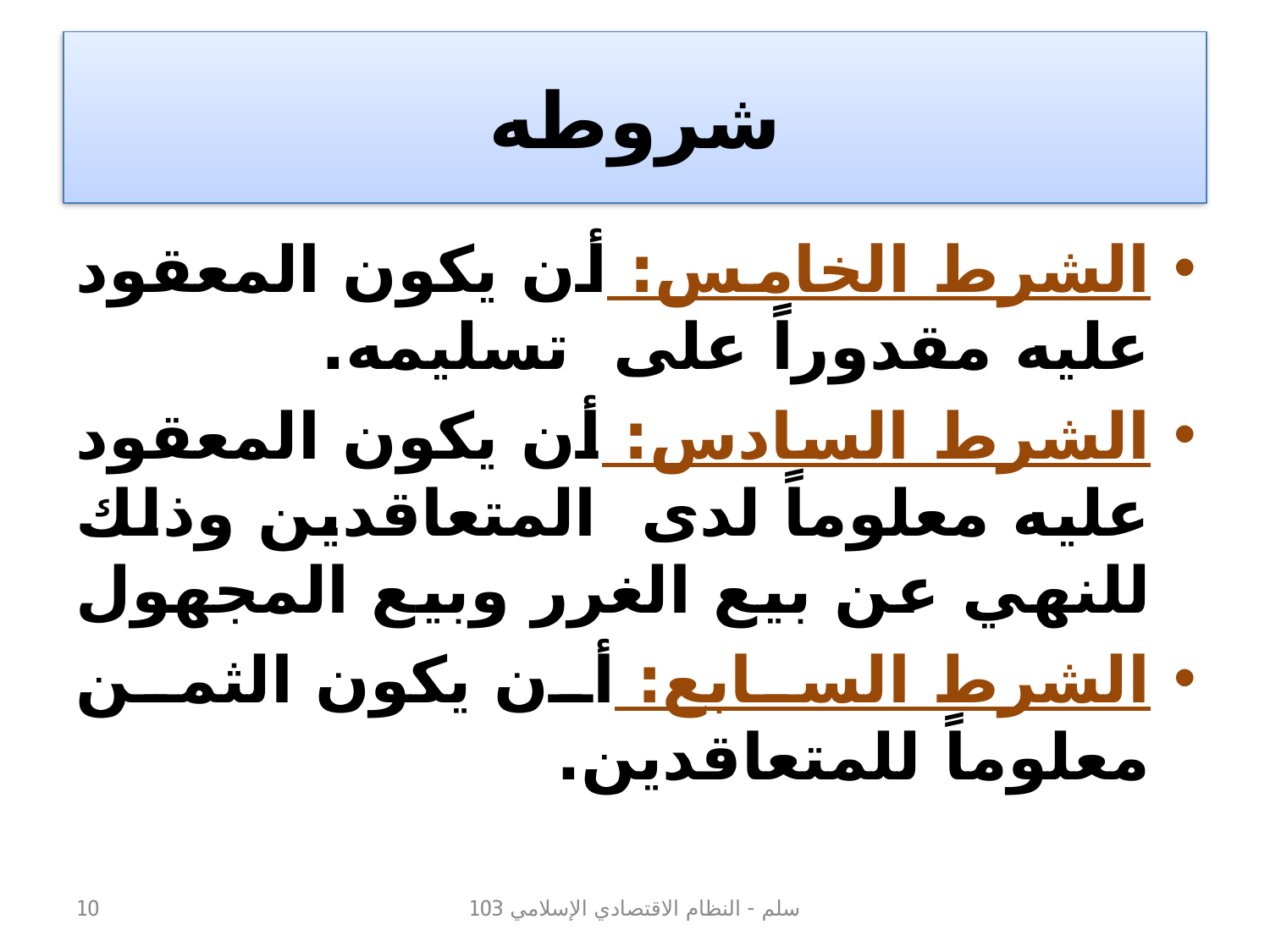

# شروطه
الشرط الخامس: أن يكون المعقود عليه مقدوراً على  تسليمه.
الشرط السادس: أن يكون المعقود عليه معلوماً لدى  المتعاقدين وذلك للنهي عن بيع الغرر وبيع المجهول
الشرط السابع: أن يكون الثمن معلوماً للمتعاقدين.

10
103 سلم - النظام الاقتصادي الإسلامي